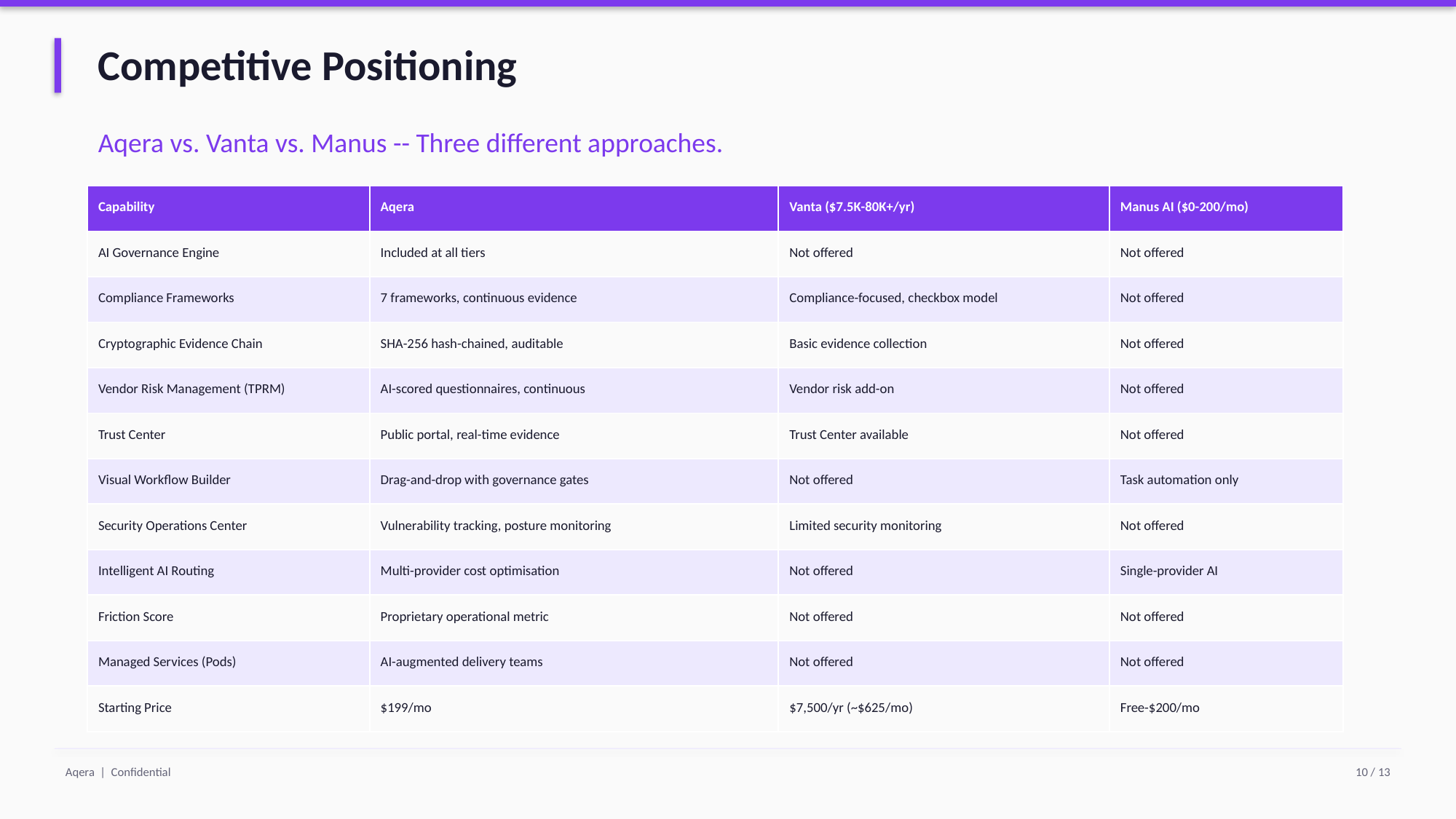

Competitive Positioning

Aqera vs. Vanta vs. Manus -- Three different approaches.
| Capability | Aqera | Vanta ($7.5K-80K+/yr) | Manus AI ($0-200/mo) |
| --- | --- | --- | --- |
| AI Governance Engine | Included at all tiers | Not offered | Not offered |
| Compliance Frameworks | 7 frameworks, continuous evidence | Compliance-focused, checkbox model | Not offered |
| Cryptographic Evidence Chain | SHA-256 hash-chained, auditable | Basic evidence collection | Not offered |
| Vendor Risk Management (TPRM) | AI-scored questionnaires, continuous | Vendor risk add-on | Not offered |
| Trust Center | Public portal, real-time evidence | Trust Center available | Not offered |
| Visual Workflow Builder | Drag-and-drop with governance gates | Not offered | Task automation only |
| Security Operations Center | Vulnerability tracking, posture monitoring | Limited security monitoring | Not offered |
| Intelligent AI Routing | Multi-provider cost optimisation | Not offered | Single-provider AI |
| Friction Score | Proprietary operational metric | Not offered | Not offered |
| Managed Services (Pods) | AI-augmented delivery teams | Not offered | Not offered |
| Starting Price | $199/mo | $7,500/yr (~$625/mo) | Free-$200/mo |

Aqera  |  Confidential
10 / 13